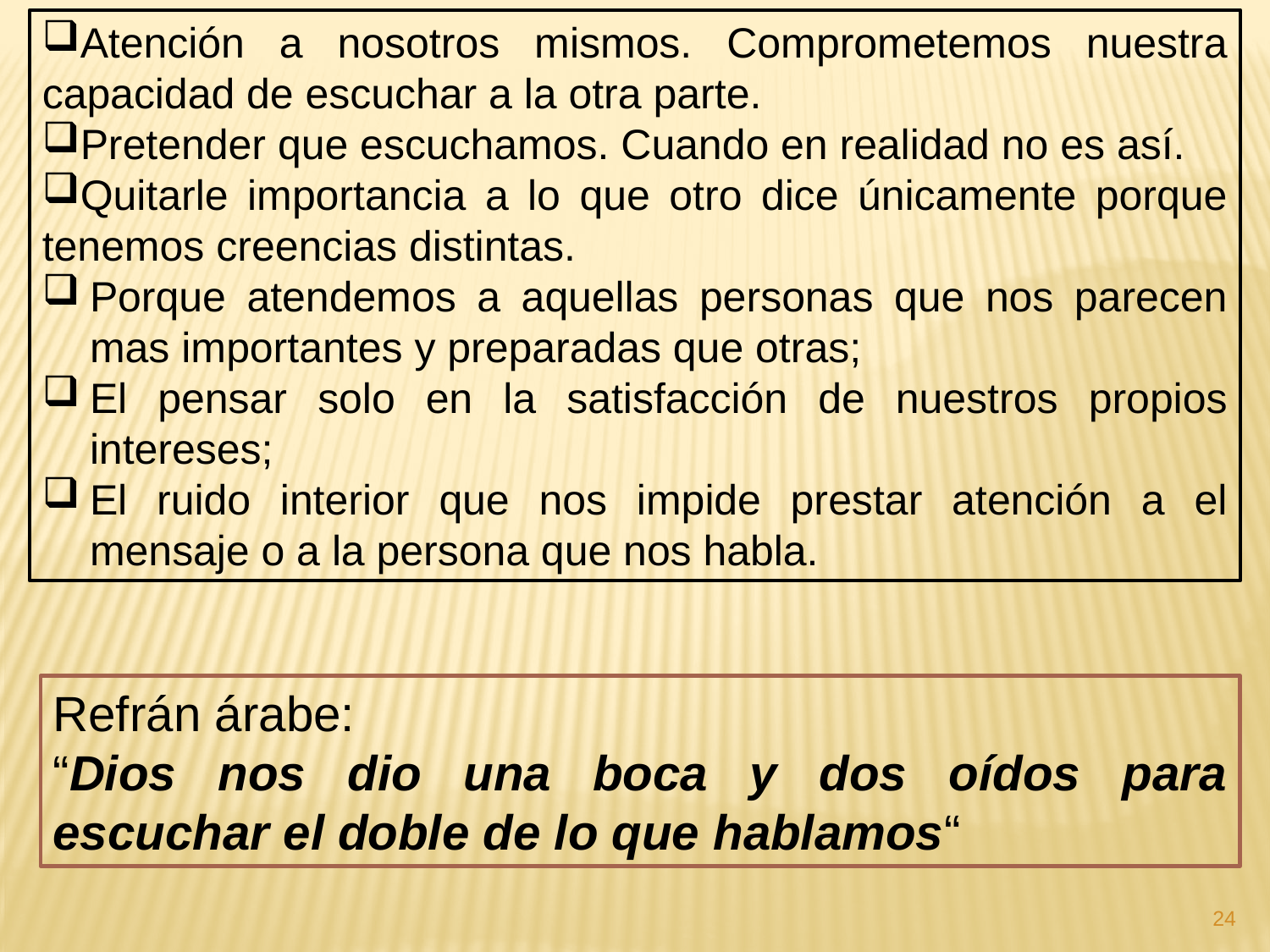

Atención a nosotros mismos. Comprometemos nuestra capacidad de escuchar a la otra parte.
Pretender que escuchamos. Cuando en realidad no es así.
Quitarle importancia a lo que otro dice únicamente porque tenemos creencias distintas.
Porque atendemos a aquellas personas que nos parecen mas importantes y preparadas que otras;
El pensar solo en la satisfacción de nuestros propios intereses;
El ruido interior que nos impide prestar atención a el mensaje o a la persona que nos habla.
Refrán árabe:
“Dios nos dio una boca y dos oídos para escuchar el doble de lo que hablamos“
24